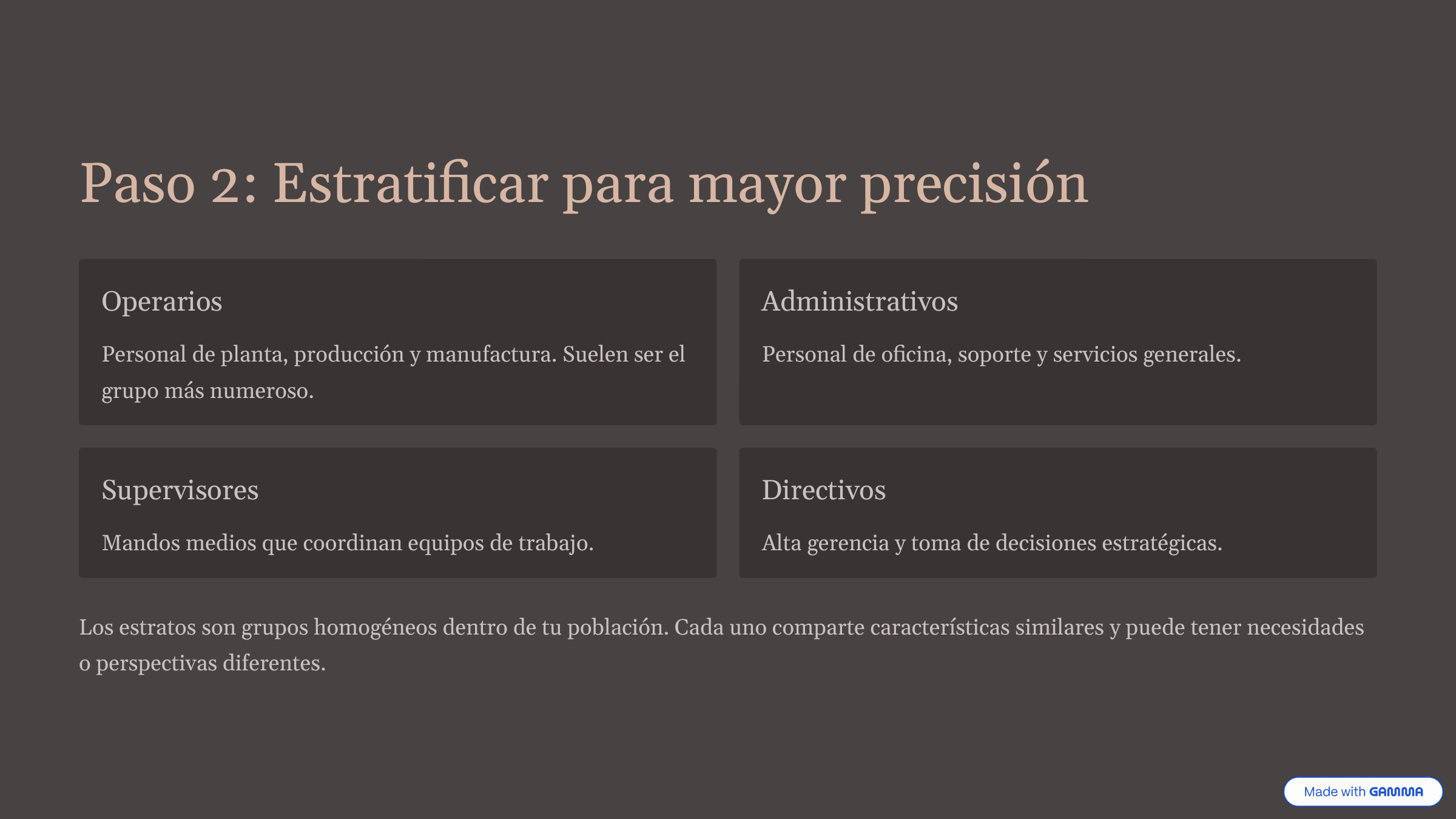

Paso 2: Estratificar para mayor precisión

Operarios
Administrativos
Personal de planta, producción y manufactura. Suelen ser el grupo más numeroso.
Personal de oficina, soporte y servicios generales.

Supervisores
Directivos
Mandos medios que coordinan equipos de trabajo.
Alta gerencia y toma de decisiones estratégicas.
Los estratos son grupos homogéneos dentro de tu población. Cada uno comparte características similares y puede tener necesidades o perspectivas diferentes.